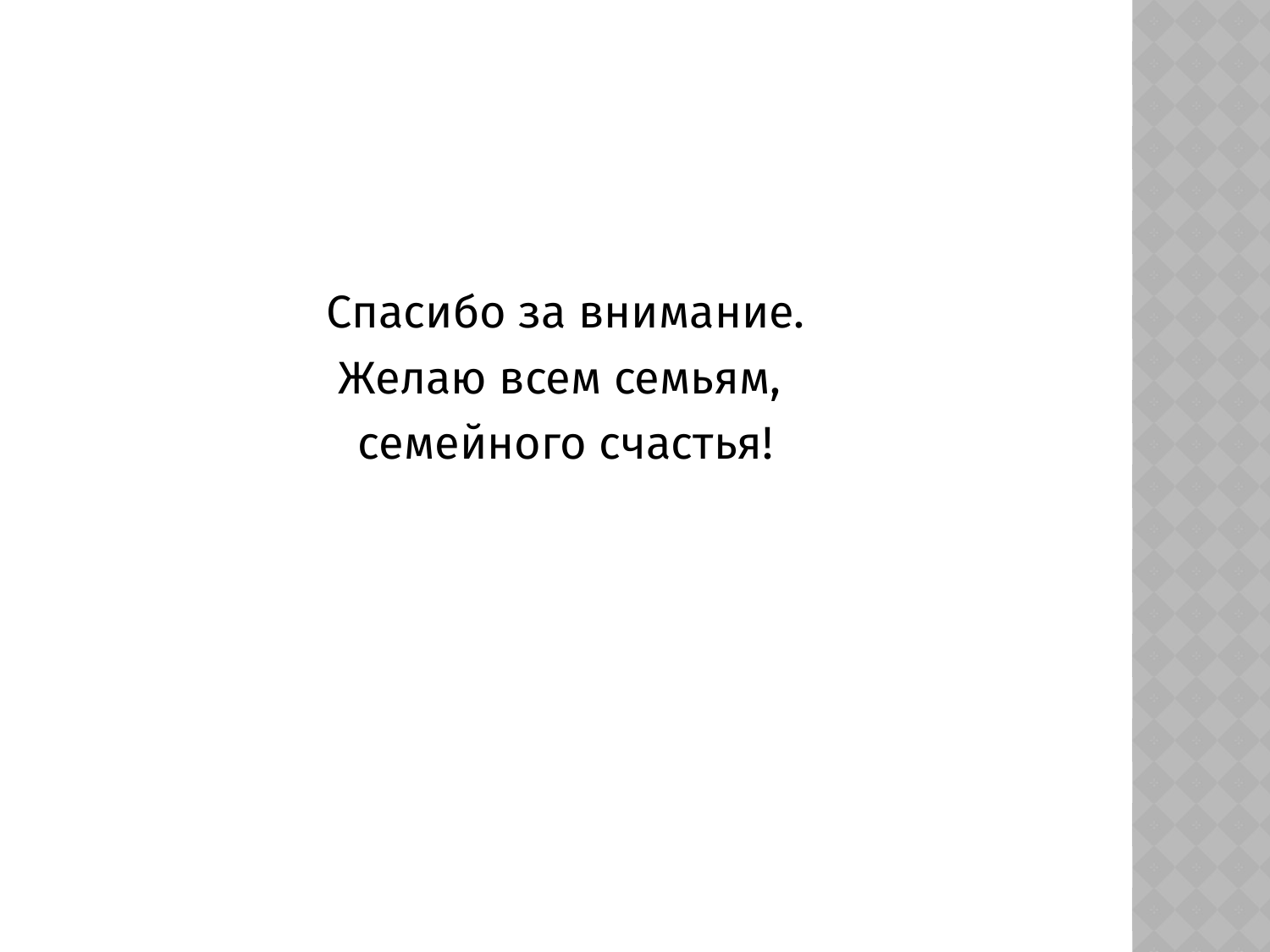

Спасибо за внимание.
Желаю всем семьям,
семейного счастья!